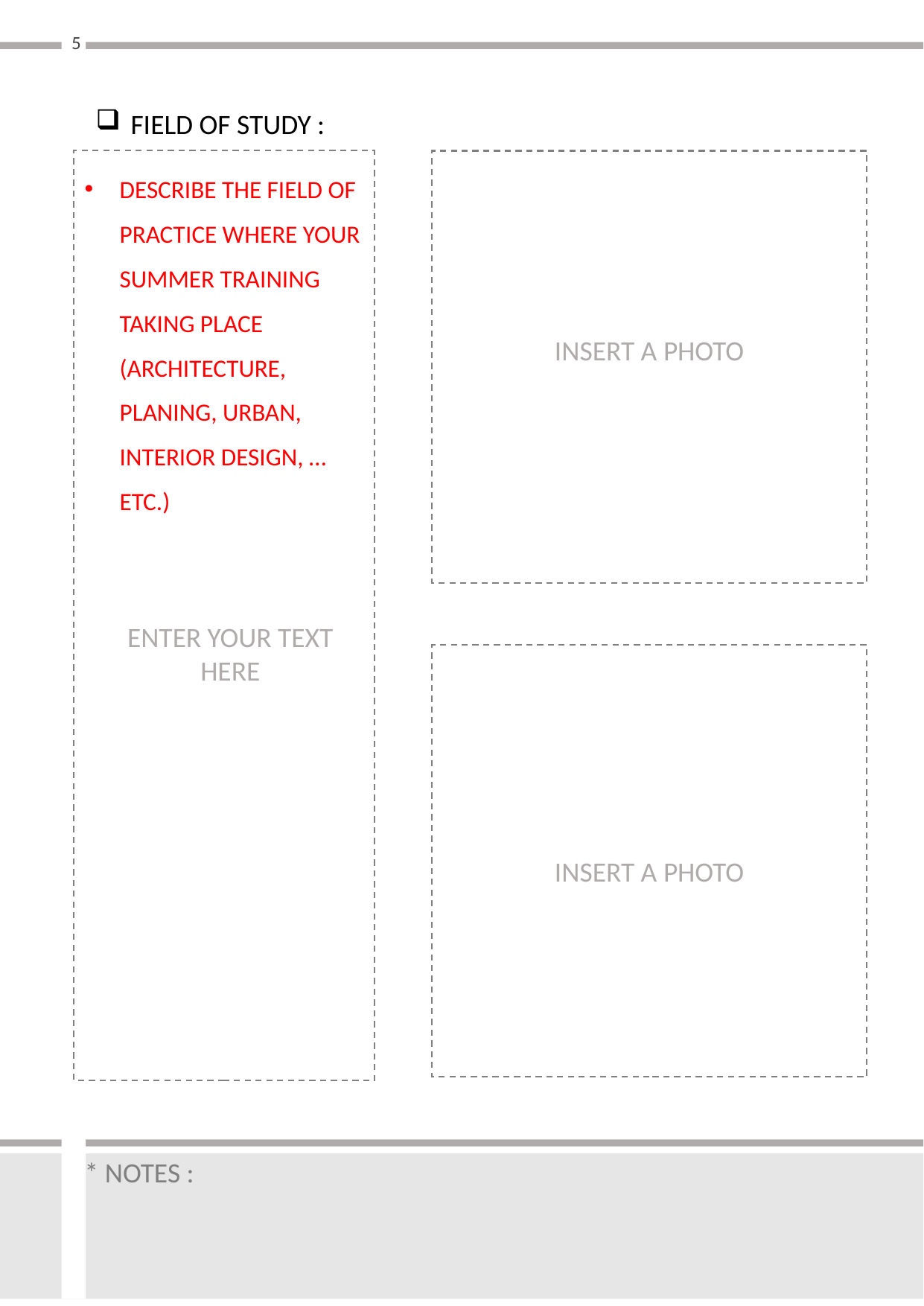

5

FIELD OF STUDY :

DESCRIBE THE FIELD OF PRACTICE WHERE YOUR SUMMER TRAINING TAKING PLACE (ARCHITECTURE, PLANING, URBAN, INTERIOR DESIGN, …ETC.)

INSERT A PHOTO
ENTER YOUR TEXT HERE

INSERT A PHOTO

* NOTES :